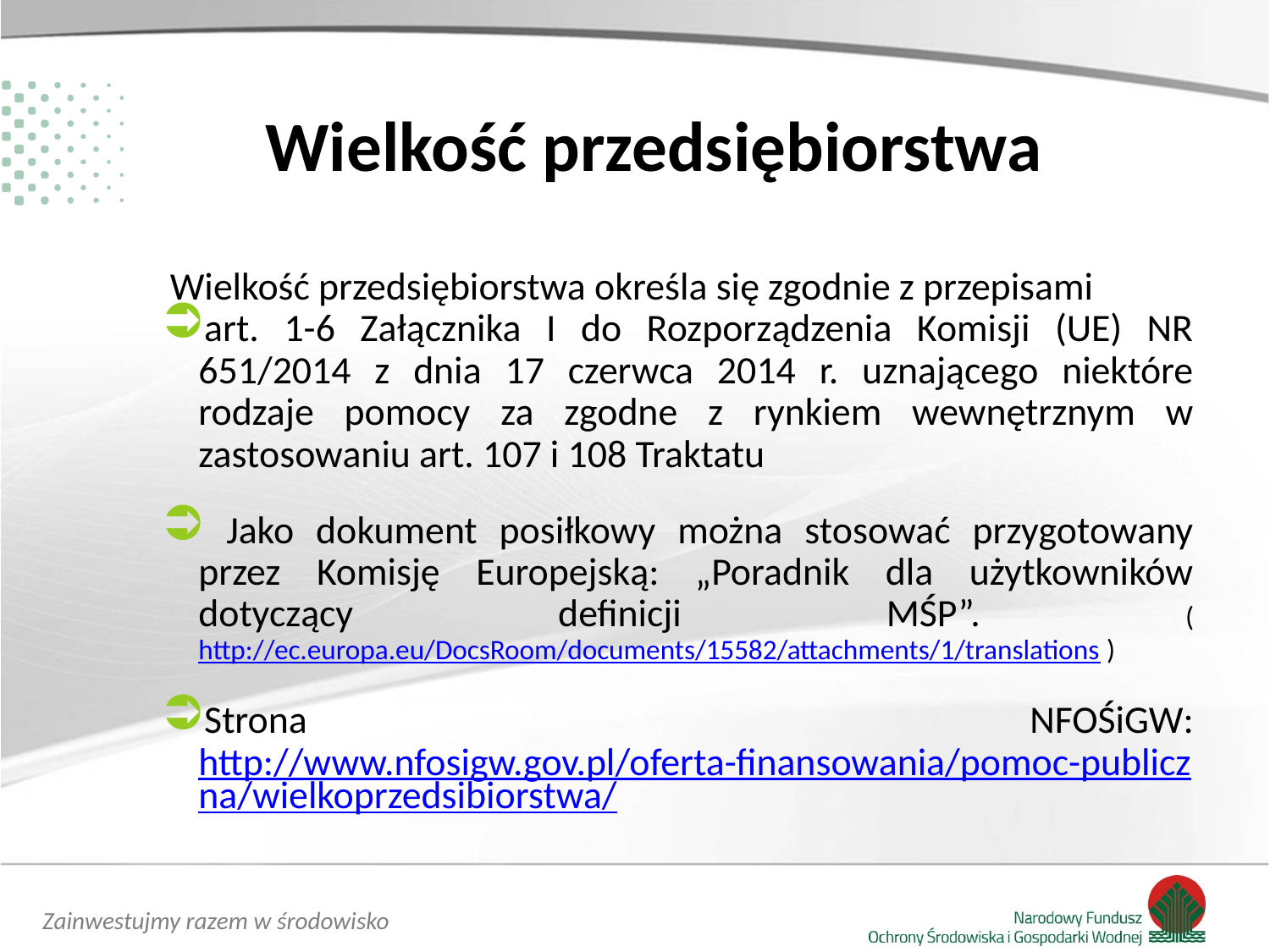

Wielkość przedsiębiorstwa

 Wielkość przedsiębiorstwa określa się zgodnie z przepisami
art. 1-6 Załącznika I do Rozporządzenia Komisji (UE) NR 651/2014 z dnia 17 czerwca 2014 r. uznającego niektóre rodzaje pomocy za zgodne z rynkiem wewnętrznym w zastosowaniu art. 107 i 108 Traktatu

 Jako dokument posiłkowy można stosować przygotowany przez Komisję Europejską: „Poradnik dla użytkowników dotyczący definicji MŚP”. (http://ec.europa.eu/DocsRoom/documents/15582/attachments/1/translations )

Strona NFOŚiGW: http://www.nfosigw.gov.pl/oferta-finansowania/pomoc-publiczna/wielkoprzedsibiorstwa/